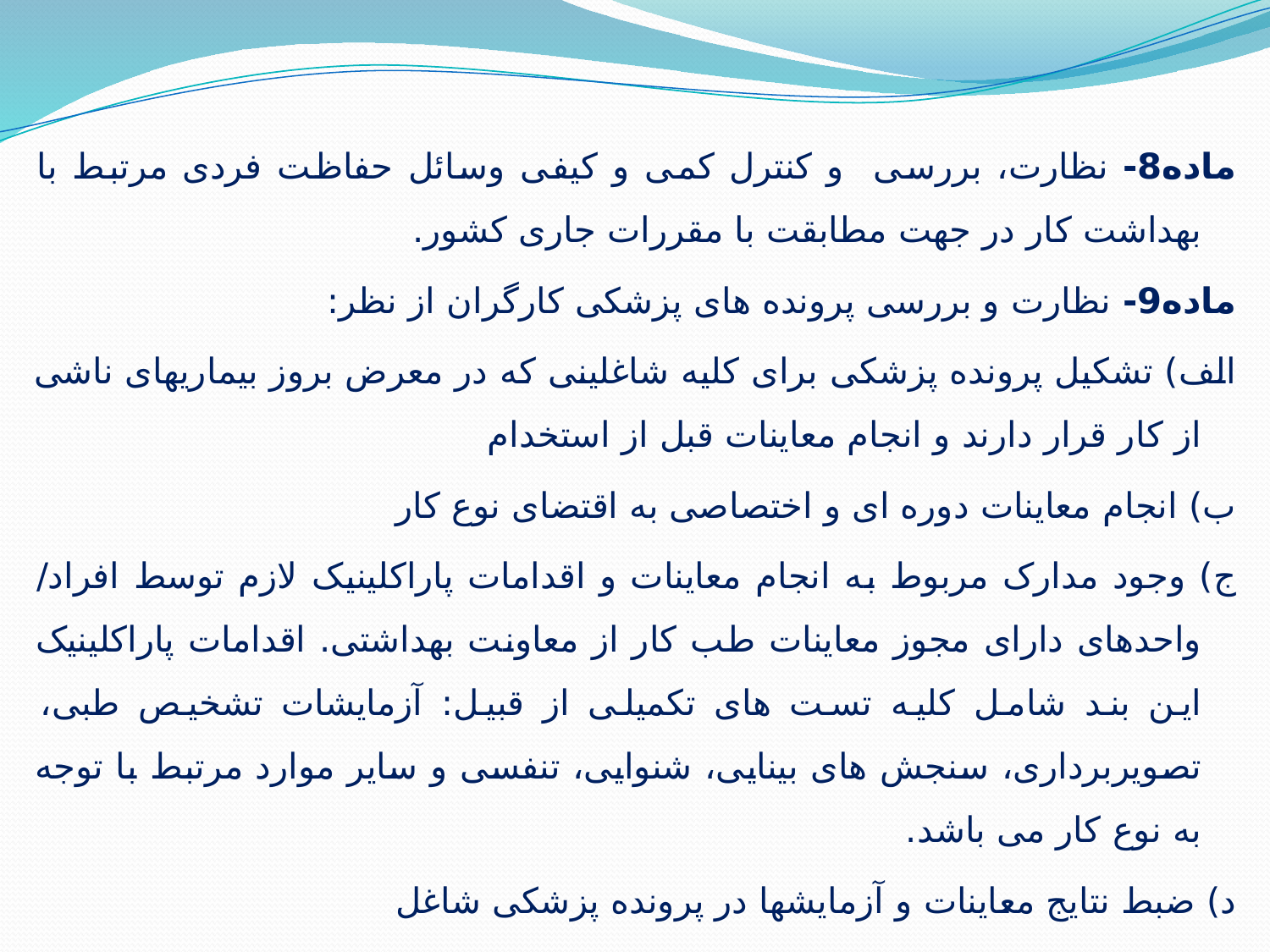

ماده8- نظارت، بررسی  و کنترل کمی و کیفی وسائل حفاظت فردی مرتبط با بهداشت کار در جهت مطابقت با مقررات جاری کشور.
ماده9- نظارت و بررسی پرونده های پزشکی کارگران از نظر:
الف) تشکیل پرونده پزشکی برای کلیه شاغلینی که در معرض بروز بیماریهای ناشی از کار قرار دارند و انجام معاینات قبل از استخدام
ب) انجام معاینات دوره ای و اختصاصی به اقتضای نوع کار
ج) وجود مدارک مربوط به انجام معاینات و اقدامات پاراکلینیک لازم توسط افراد/ واحدهای دارای مجوز معاینات طب کار از معاونت بهداشتی. اقدامات پاراکلینیک این بند شامل کلیه تست های تکمیلی از قبیل: آزمایشات تشخیص طبی، تصویربرداری، سنجش های بینایی، شنوایی، تنفسی و سایر موارد مرتبط با توجه به نوع کار می باشد.
د) ضبط نتایج معاینات و آزمایشها در پرونده پزشکی شاغل